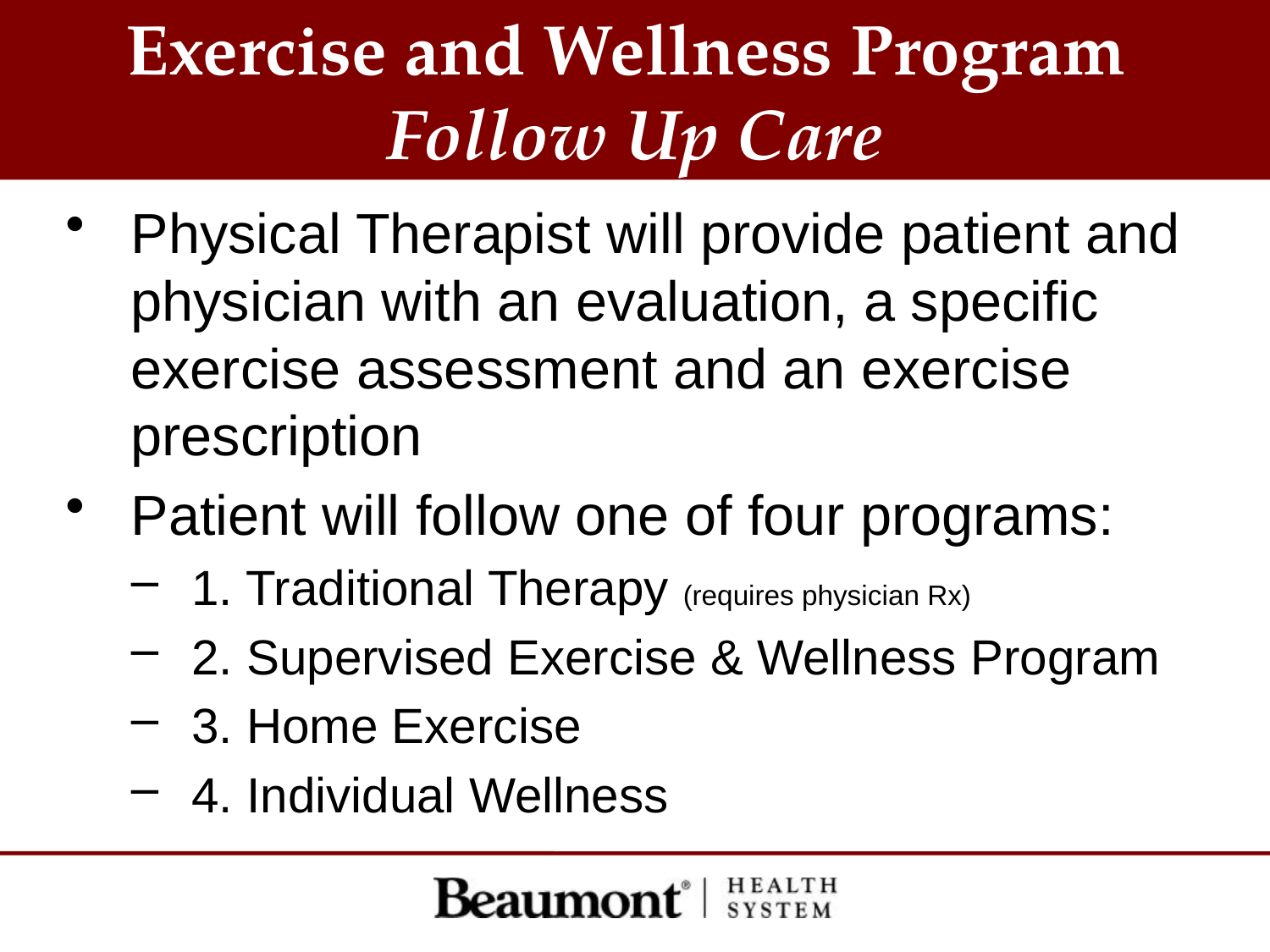

Exercise and Wellness Program
Follow Up Care
Physical Therapist will provide patient and physician with an evaluation, a specific exercise assessment and an exercise prescription
Patient will follow one of four programs:
1. Traditional Therapy (requires physician Rx)
2. Supervised Exercise & Wellness Program
3. Home Exercise
4. Individual Wellness